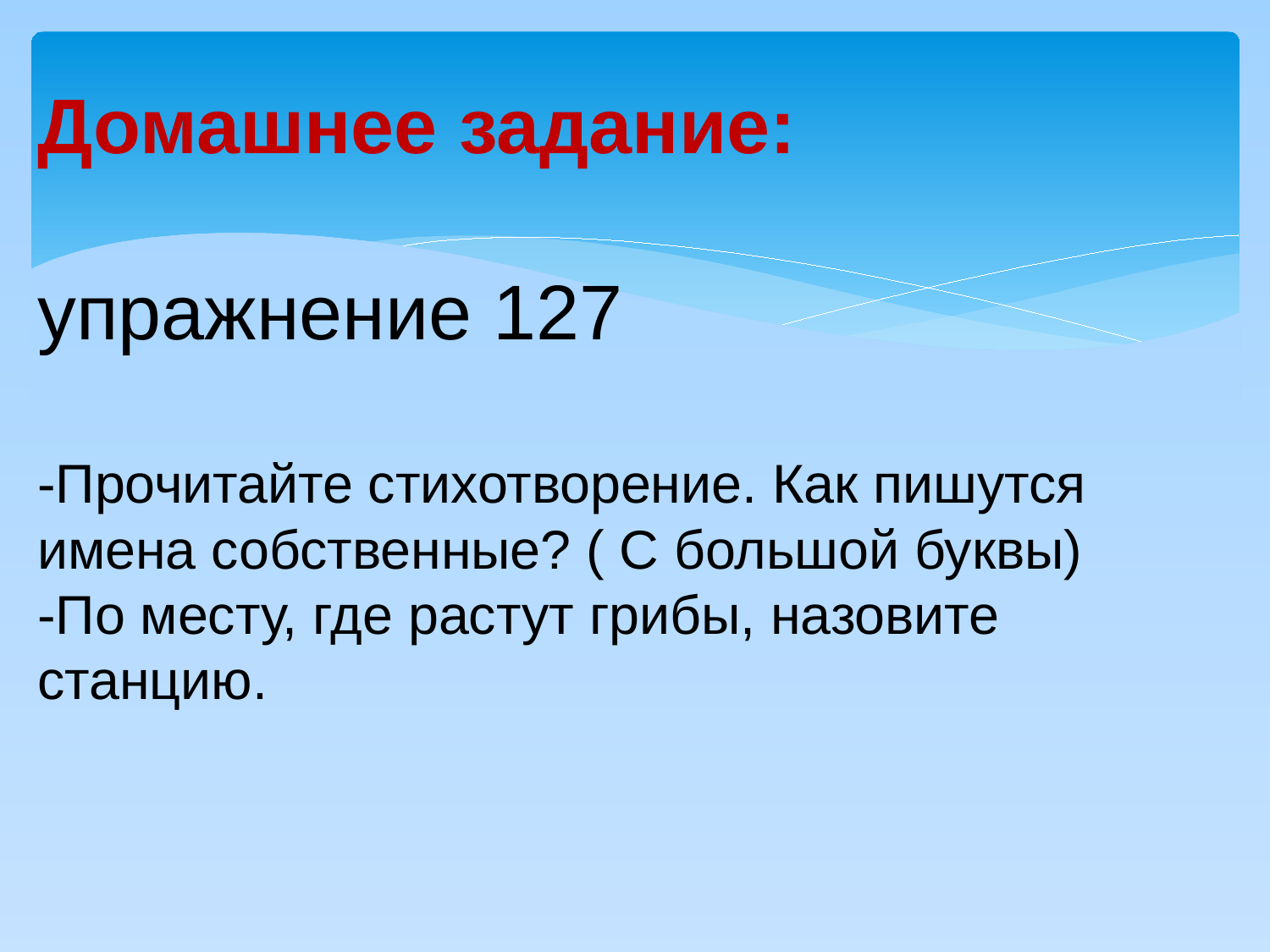

# Домашнее задание: упражнение 127 -Прочитайте стихотворение. Как пишутся имена собственные? ( С большой буквы) -По месту, где растут грибы, назовите станцию.